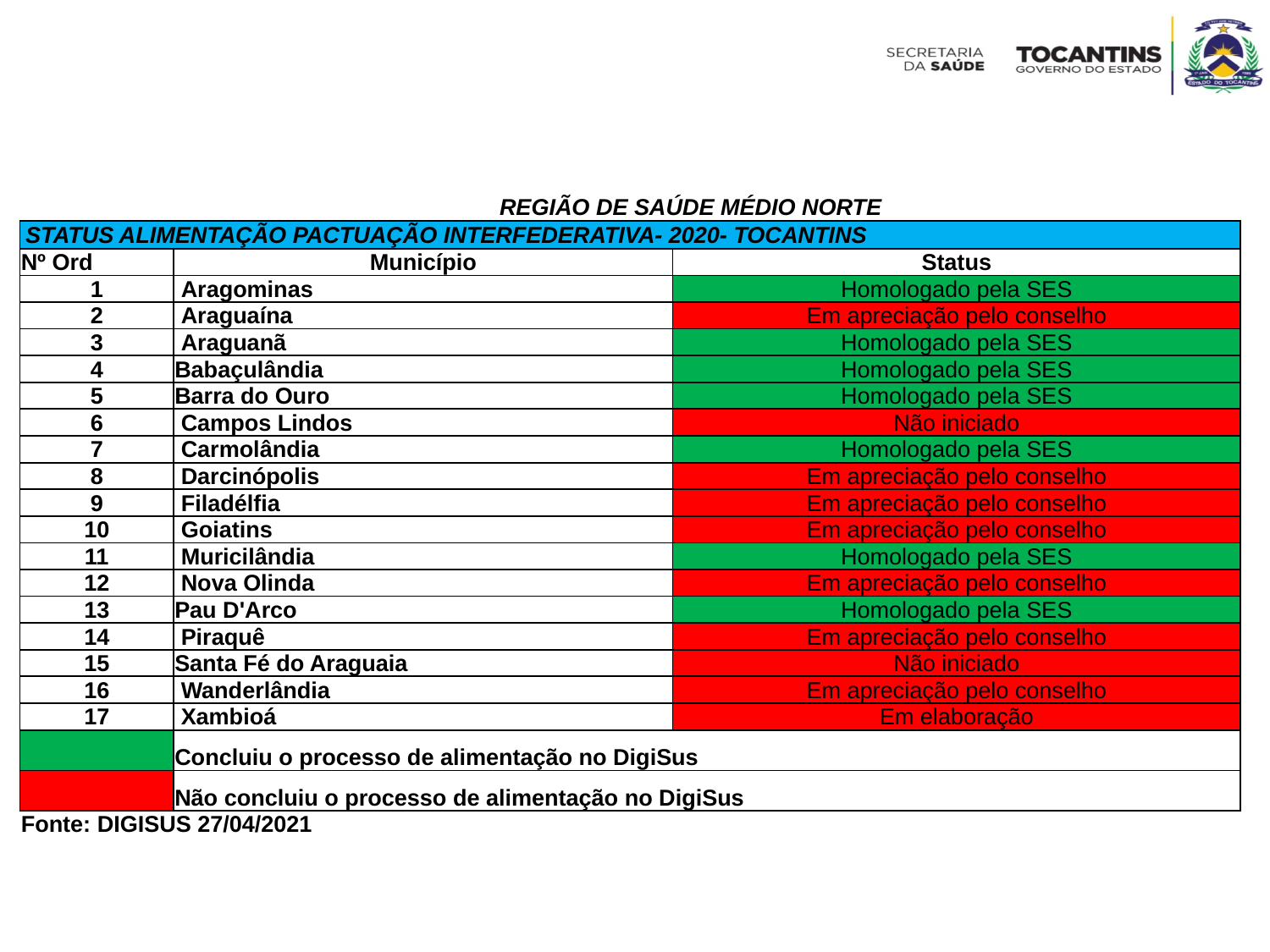

| REGIÃO DE SAÚDE MÉDIO NORTE |  |  |
| --- | --- | --- |
| STATUS ALIMENTAÇÃO PACTUAÇÃO INTERFEDERATIVA- 2020- TOCANTINS |  |  |
| Nº Ord | Município | Status |
| 1 | Aragominas | Homologado pela SES |
| 2 | Araguaína | Em apreciação pelo conselho |
| 3 | Araguanã | Homologado pela SES |
| 4 | Babaçulândia | Homologado pela SES |
| 5 | Barra do Ouro | Homologado pela SES |
| 6 | Campos Lindos | Não iniciado |
| 7 | Carmolândia | Homologado pela SES |
| 8 | Darcinópolis | Em apreciação pelo conselho |
| 9 | Filadélfia | Em apreciação pelo conselho |
| 10 | Goiatins | Em apreciação pelo conselho |
| 11 | Muricilândia | Homologado pela SES |
| 12 | Nova Olinda | Em apreciação pelo conselho |
| 13 | Pau D'Arco | Homologado pela SES |
| 14 | Piraquê | Em apreciação pelo conselho |
| 15 | Santa Fé do Araguaia | Não iniciado |
| 16 | Wanderlândia | Em apreciação pelo conselho |
| 17 | Xambioá | Em elaboração |
|  | Concluiu o processo de alimentação no DigiSus |  |
|  | Não concluiu o processo de alimentação no DigiSus |  |
| Fonte: DIGISUS 27/04/2021 |  |  |